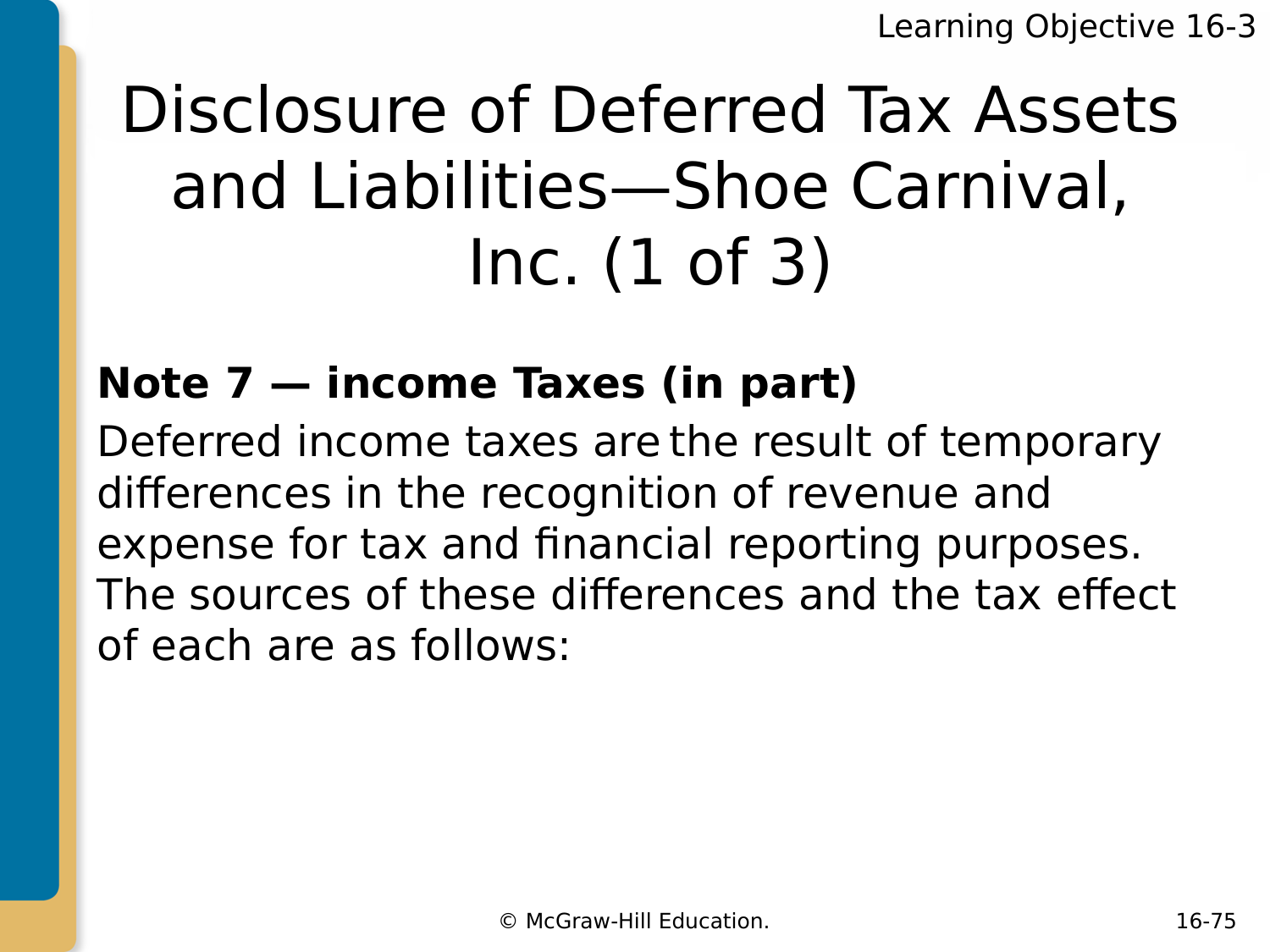

Learning Objective 16-3
# Disclosure of Deferred Tax Assets and Liabilities—Shoe Carnival, Inc. (1 of 3)
Note 7 — income Taxes (in part)
Deferred income taxes are the result of temporary differences in the recognition of revenue and expense for tax and financial reporting purposes. The sources of these differences and the tax effect of each are as follows: